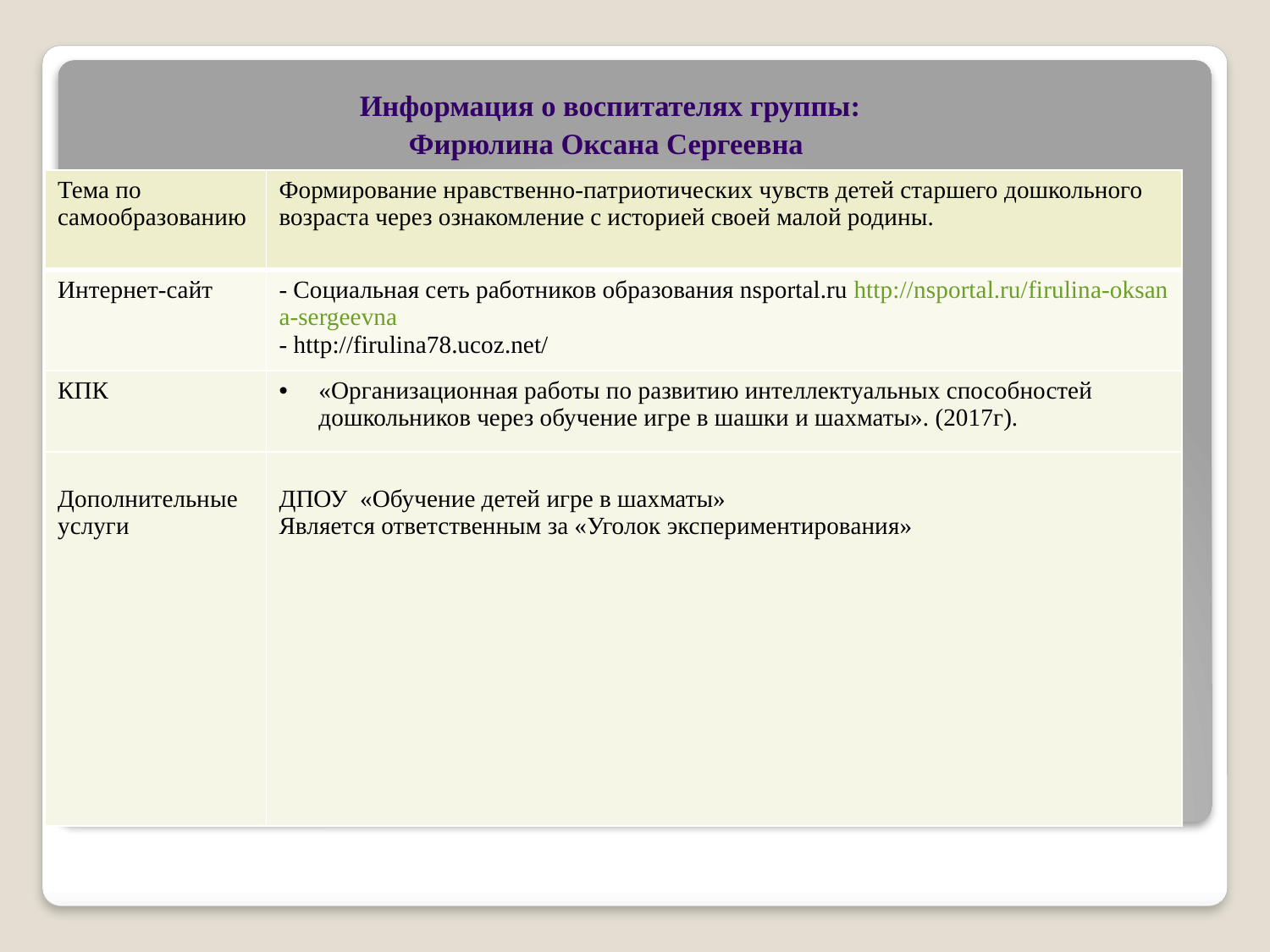

# Информация о воспитателях группы: Фирюлина Оксана Сергеевна
| Тема по самообразованию | Формирование нравственно-патриотических чувств детей старшего дошкольного возраста через ознакомление с историей своей малой родины. |
| --- | --- |
| Интернет-сайт | - Социальная сеть работников образования nsportal.ru http://nsportal.ru/firulina-oksana-sergeevna - http://firulina78.ucoz.net/ |
| КПК | «Организационная работы по развитию интеллектуальных способностей дошкольников через обучение игре в шашки и шахматы». (2017г). |
| Дополнительные услуги | ДПОУ «Обучение детей игре в шахматы» Является ответственным за «Уголок экспериментирования» |